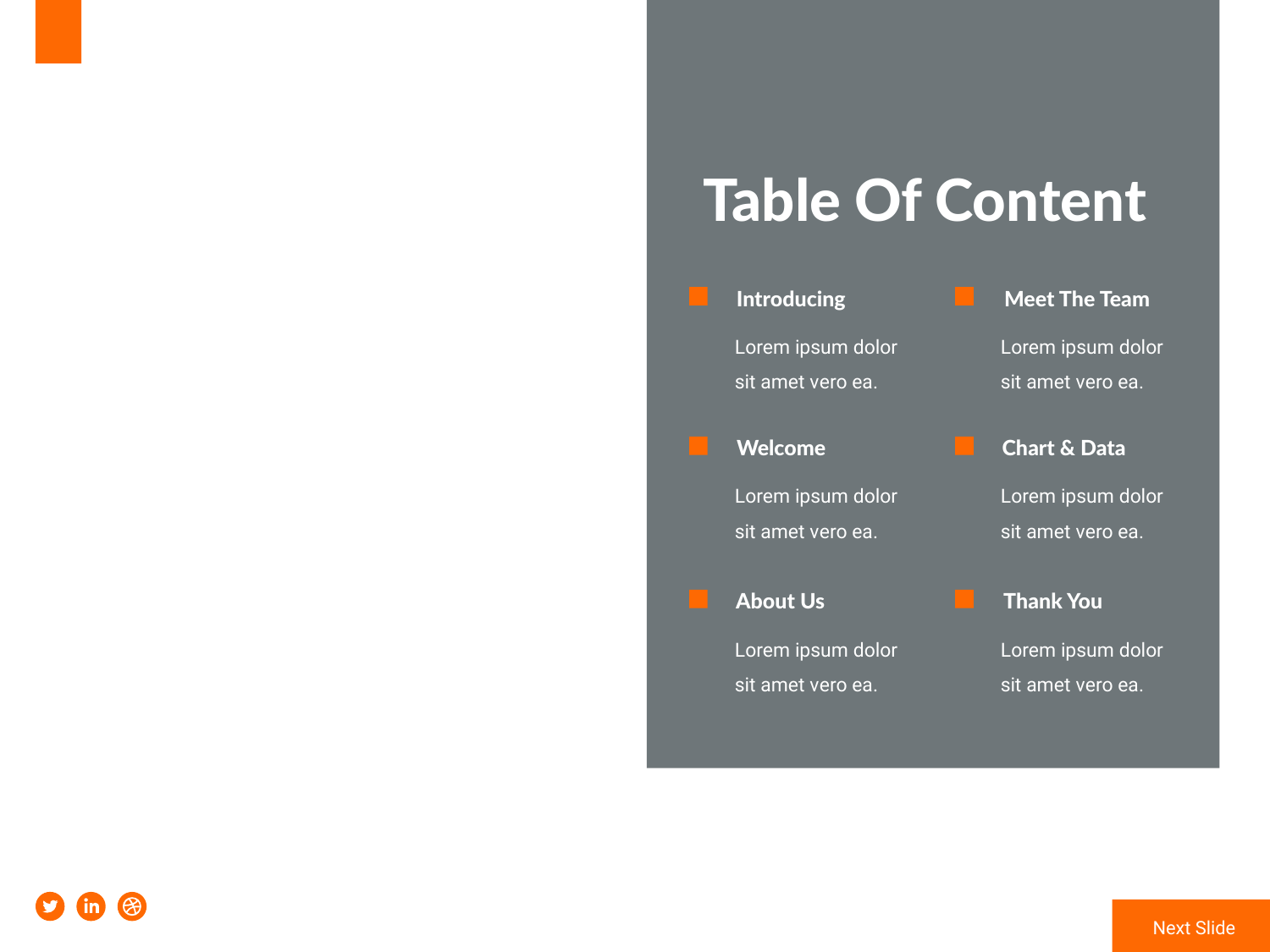

3

Table Of Content
Introducing
Meet The Team

Lorem ipsum dolor sit amet vero ea.
Lorem ipsum dolor sit amet vero ea.
Welcome
Chart & Data

Lorem ipsum dolor sit amet vero ea.
Lorem ipsum dolor sit amet vero ea.
About Us
Thank You

Lorem ipsum dolor sit amet vero ea.
Lorem ipsum dolor sit amet vero ea.

Next Slide